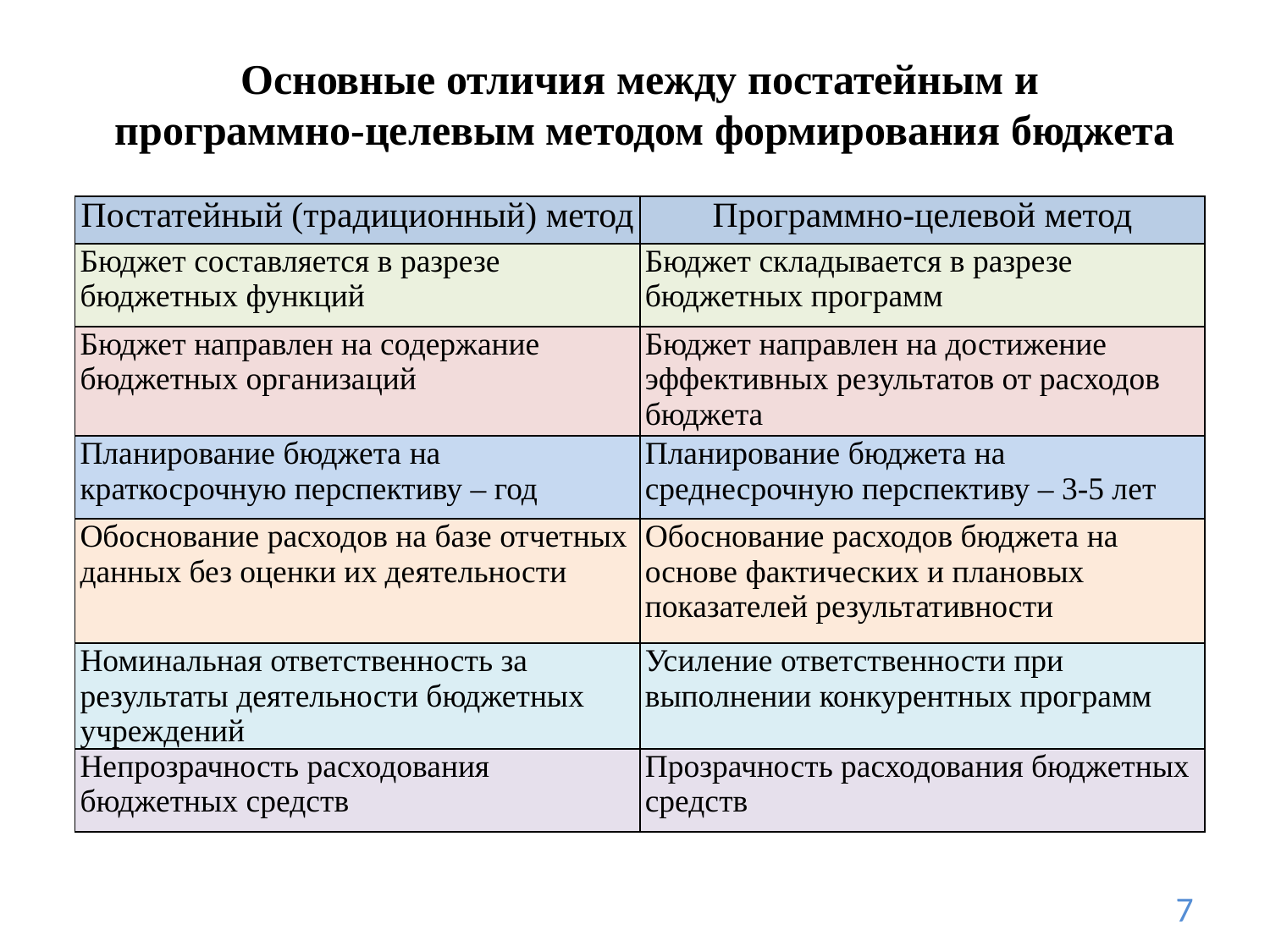

Основные отличия между постатейным и
программно-целевым методом формирования бюджета
| Постатейный (традиционный) метод | Программно-целевой метод |
| --- | --- |
| Бюджет составляется в разрезе бюджетных функций | Бюджет складывается в разрезе бюджетных программ |
| Бюджет направлен на содержание бюджетных организаций | Бюджет направлен на достижение эффективных результатов от расходов бюджета |
| Планирование бюджета на краткосрочную перспективу – год | Планирование бюджета на среднесрочную перспективу – 3-5 лет |
| Обоснование расходов на базе отчетных данных без оценки их деятельности | Обоснование расходов бюджета на основе фактических и плановых показателей результативности |
| Номинальная ответственность за результаты деятельности бюджетных учреждений | Усиление ответственности при выполнении конкурентных программ |
| Непрозрачность расходования бюджетных средств | Прозрачность расходования бюджетных средств |
7